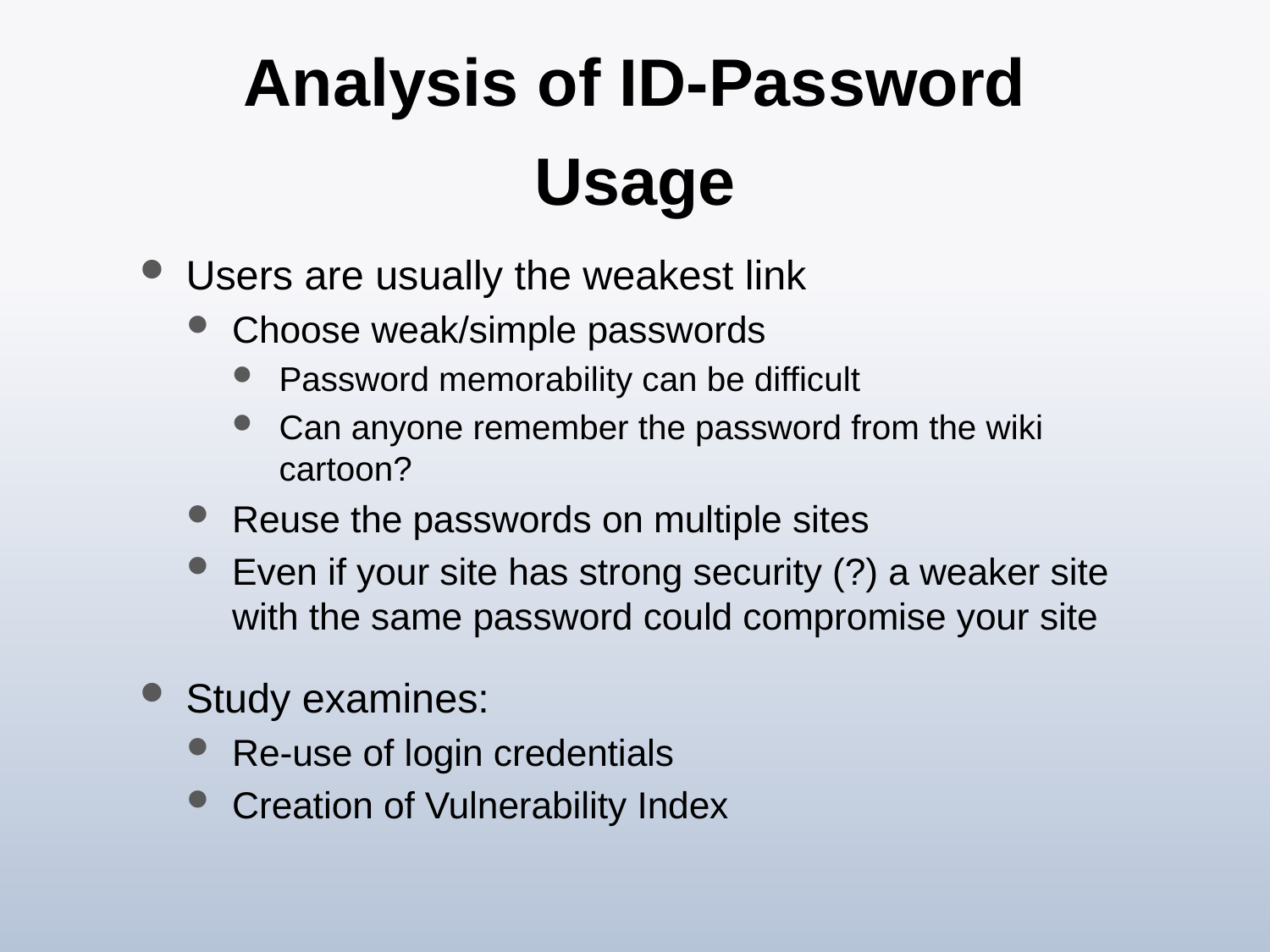

# Analysis of ID-Password Usage
Users are usually the weakest link
Choose weak/simple passwords
Password memorability can be difficult
Can anyone remember the password from the wiki cartoon?
Reuse the passwords on multiple sites
Even if your site has strong security (?) a weaker site with the same password could compromise your site
Study examines:
Re-use of login credentials
Creation of Vulnerability Index